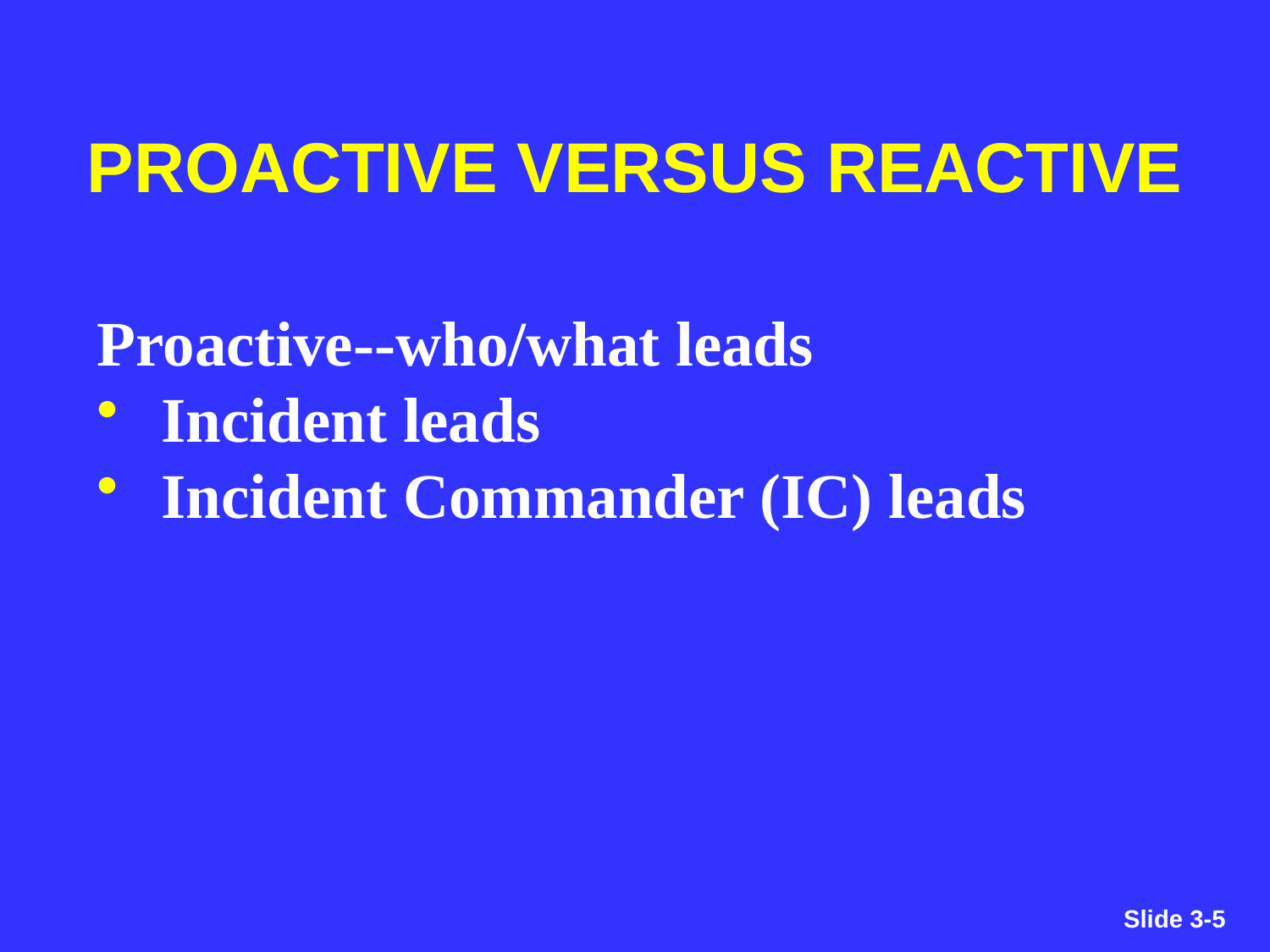

PROACTIVE VERSUS REACTIVE
Proactive--who/what leads
Incident leads
Incident Commander (IC) leads
Slide 3-5